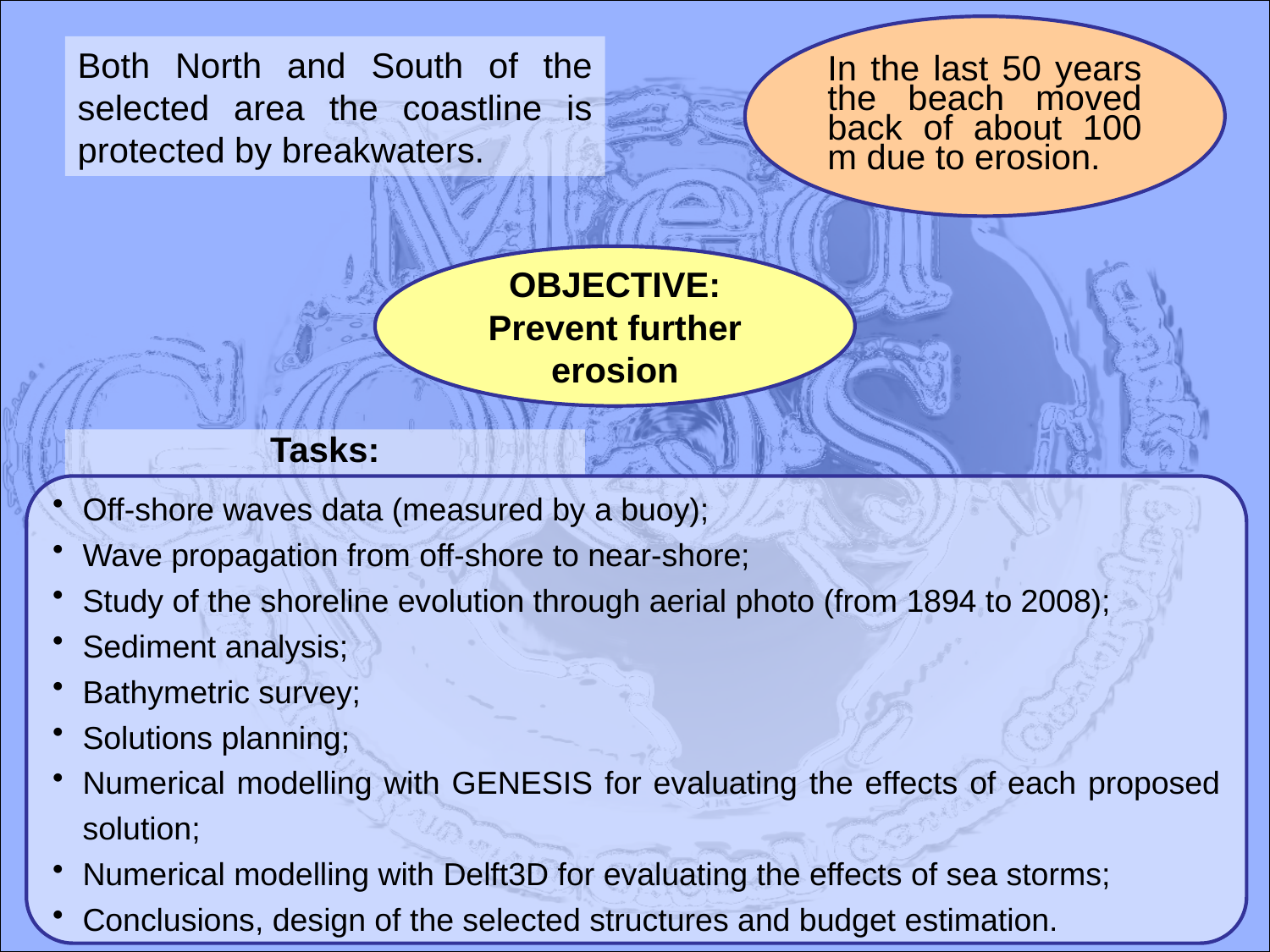

In the last 50 years the beach moved back of about 100 m due to erosion.
Both North and South of the selected area the coastline is protected by breakwaters.
OBJECTIVE: Prevent further erosion
Tasks:
Off-shore waves data (measured by a buoy);
Wave propagation from off-shore to near-shore;
Study of the shoreline evolution through aerial photo (from 1894 to 2008);
Sediment analysis;
Bathymetric survey;
Solutions planning;
Numerical modelling with GENESIS for evaluating the effects of each proposed solution;
Numerical modelling with Delft3D for evaluating the effects of sea storms;
Conclusions, design of the selected structures and budget estimation.